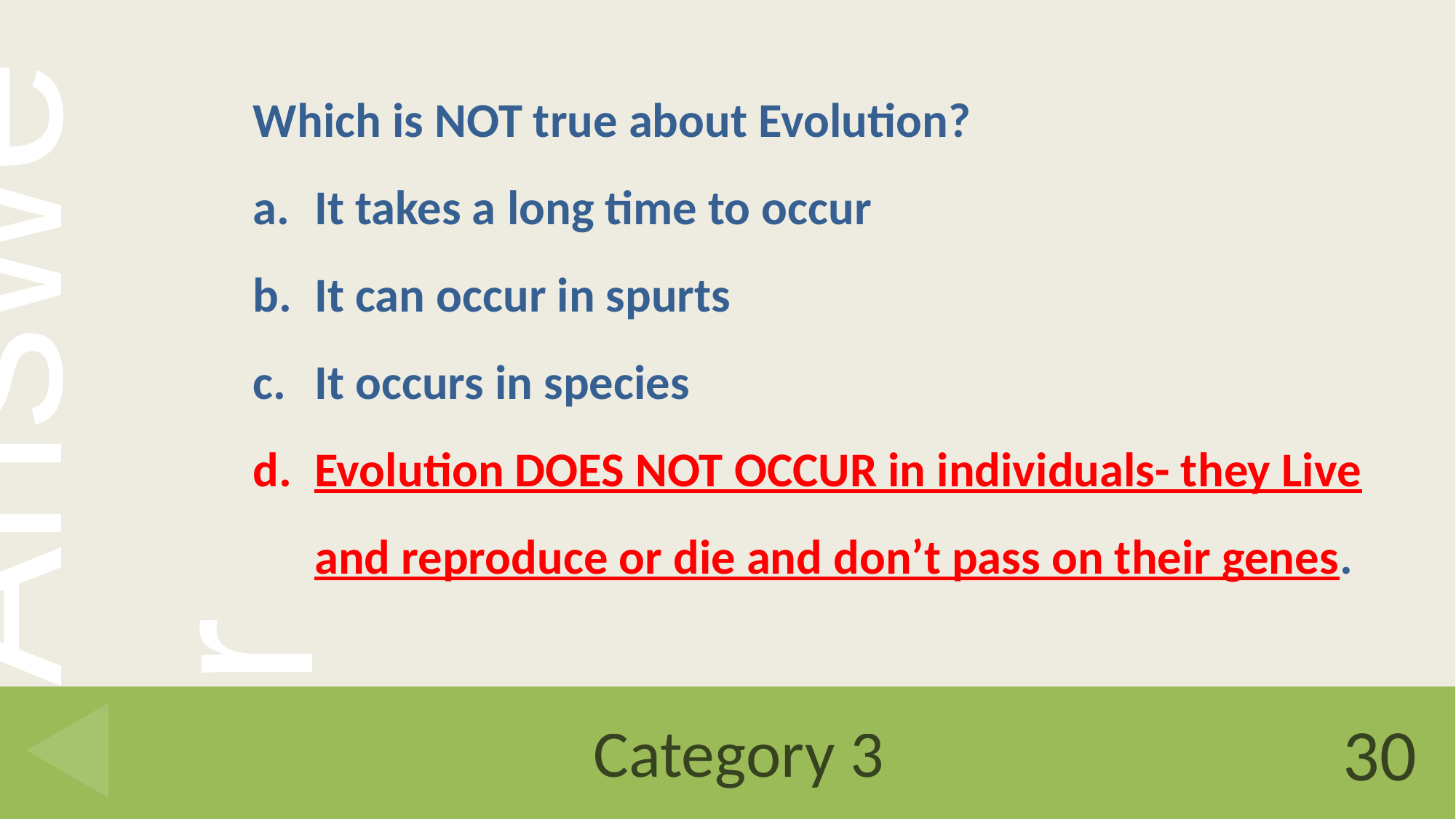

Which is NOT true about Evolution?
It takes a long time to occur
It can occur in spurts
It occurs in species
Evolution DOES NOT OCCUR in individuals- they Live and reproduce or die and don’t pass on their genes.

# Category 3
30